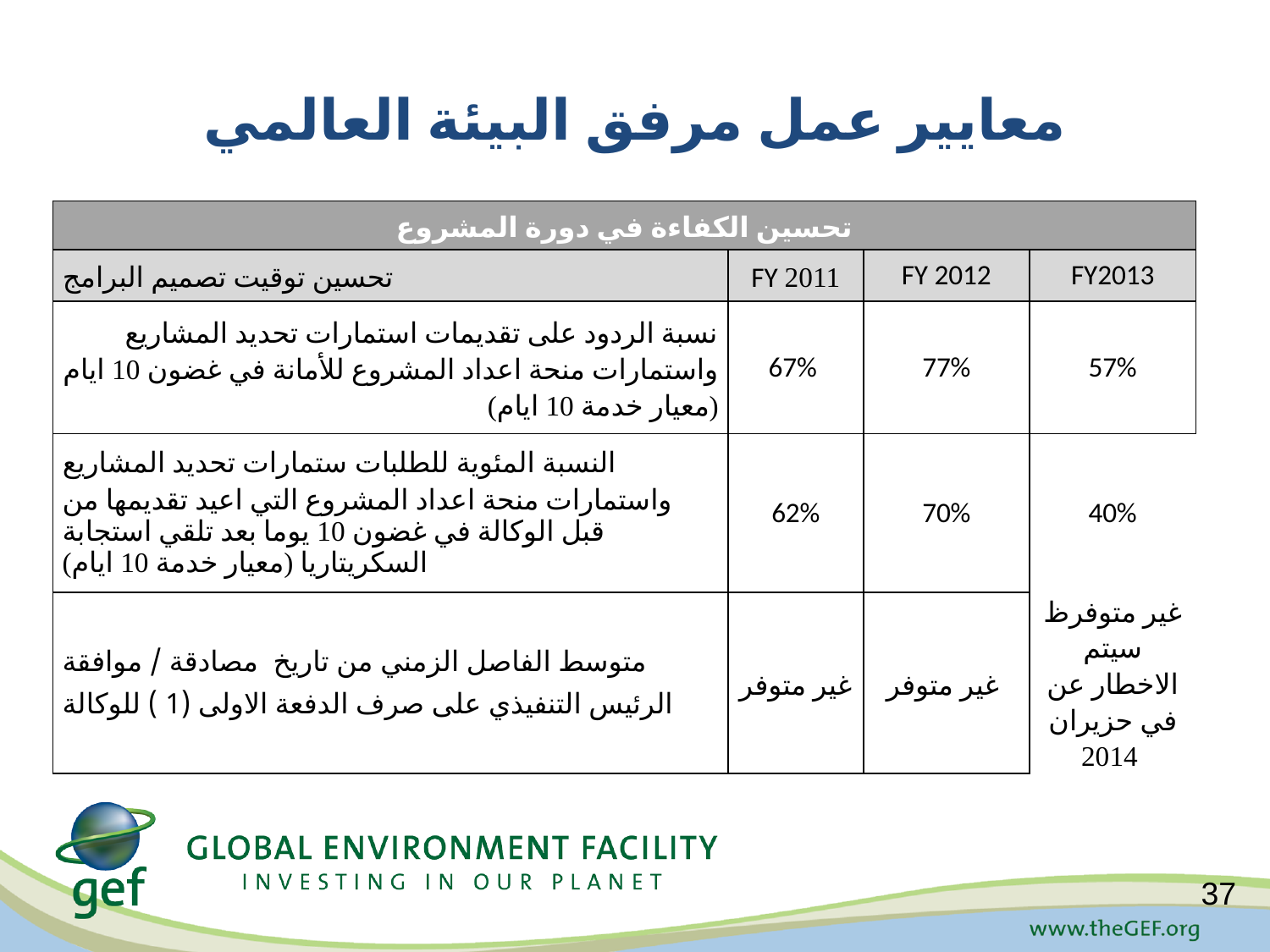

# معايير عمل مرفق البيئة العالمي
| تحسين الكفاءة في دورة المشروع |  |  |  |
| --- | --- | --- | --- |
| تحسين توقيت تصميم البرامج | FY 2011 | FY 2012 | FY2013 |
| نسبة الردود على تقديمات استمارات تحديد المشاريع واستمارات منحة اعداد المشروع للأمانة في غضون 10 ايام (معيار خدمة 10 ايام) | 67% | 77% | 57% |
| النسبة المئوية للطلبات ستمارات تحديد المشاريع واستمارات منحة اعداد المشروع التي اعيد تقديمها من قبل الوكالة في غضون 10 يوما بعد تلقي استجابة السكريتاريا (معيار خدمة 10 ايام) | 62% | 70% | 40% |
| متوسط ​​الفاصل الزمني من تاريخ مصادقة / موافقة الرئيس التنفيذي على صرف الدفعة الاولى (1 ) للوكالة | غير متوفر | غير متوفر | غير متوفرظ سيتم الاخطار عن في حزيران 2014 |
37